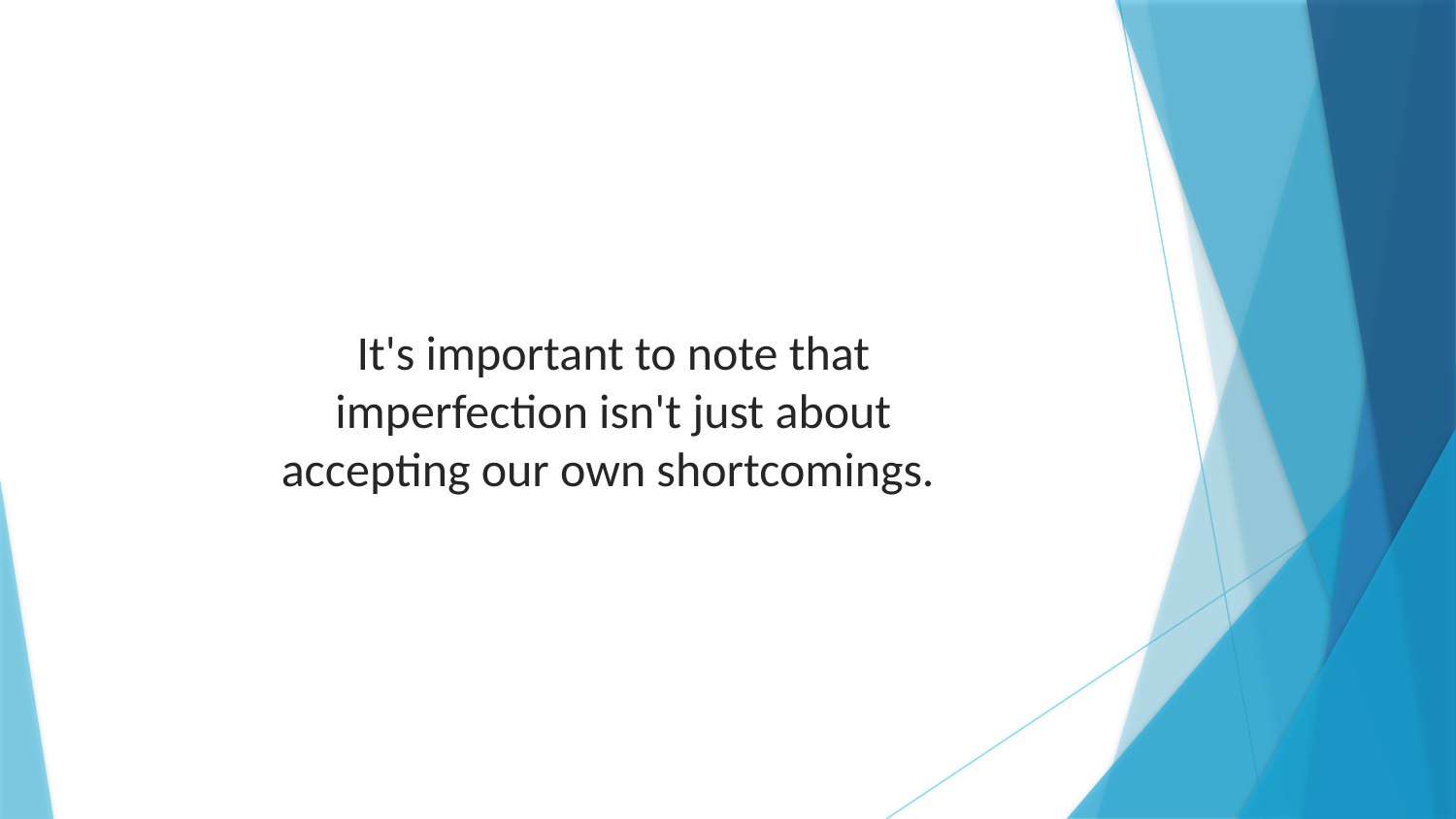

It's important to note that imperfection isn't just about accepting our own shortcomings.